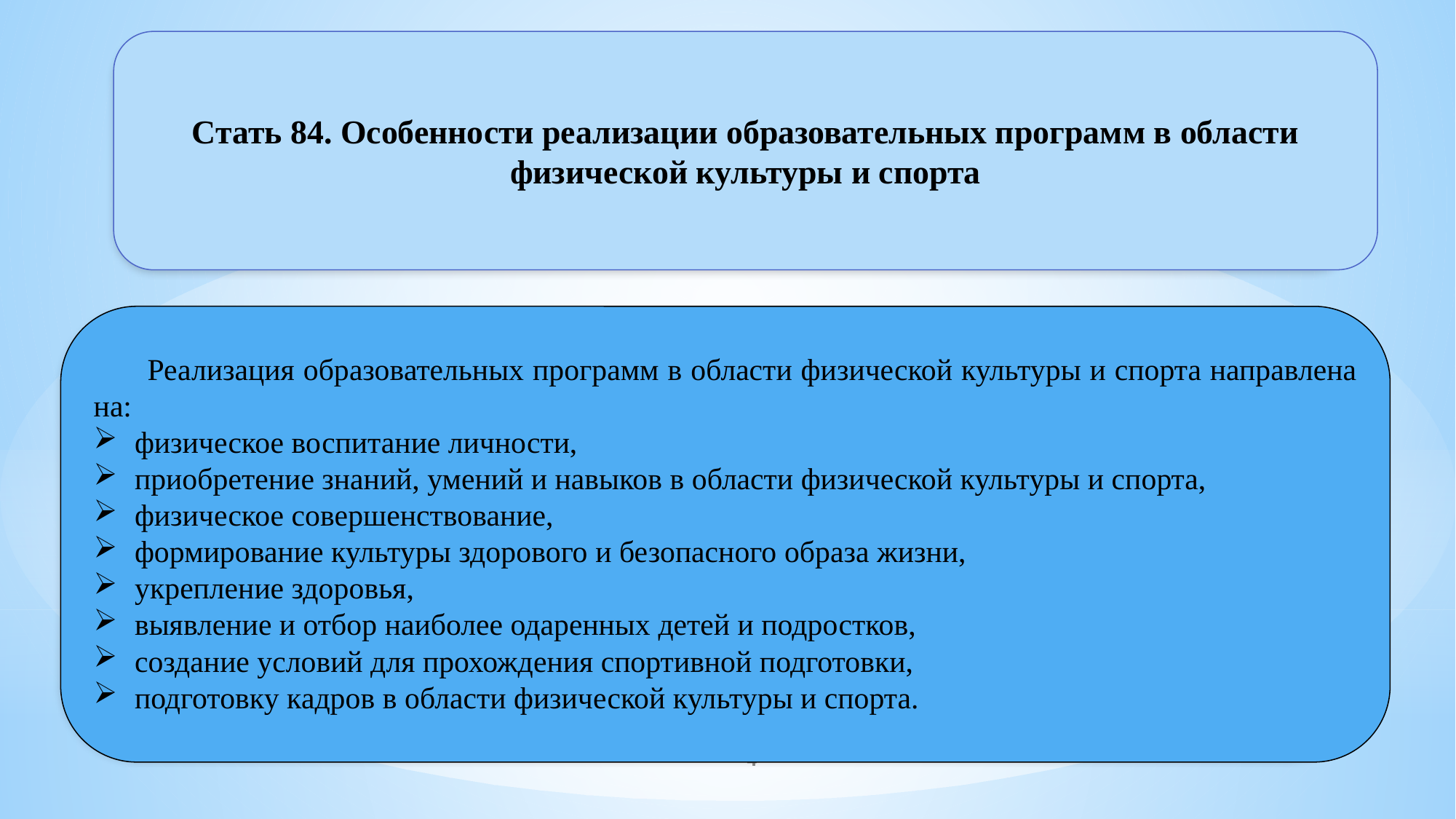

Федеральный закон от 29 декабря 2012 года № 273-ФЗ
«Об образовании в Российской Федерации»
Стать 84. Особенности реализации образовательных программ в области физической культуры и спорта

Реализация образовательных программ в области физической культуры и спорта направлена на:
физическое воспитание личности,
приобретение знаний, умений и навыков в области физической культуры и спорта,
физическое совершенствование,
формирование культуры здорового и безопасного образа жизни,
укрепление здоровья,
выявление и отбор наиболее одаренных детей и подростков,
создание условий для прохождения спортивной подготовки,
подготовку кадров в области физической культуры и спорта.

4